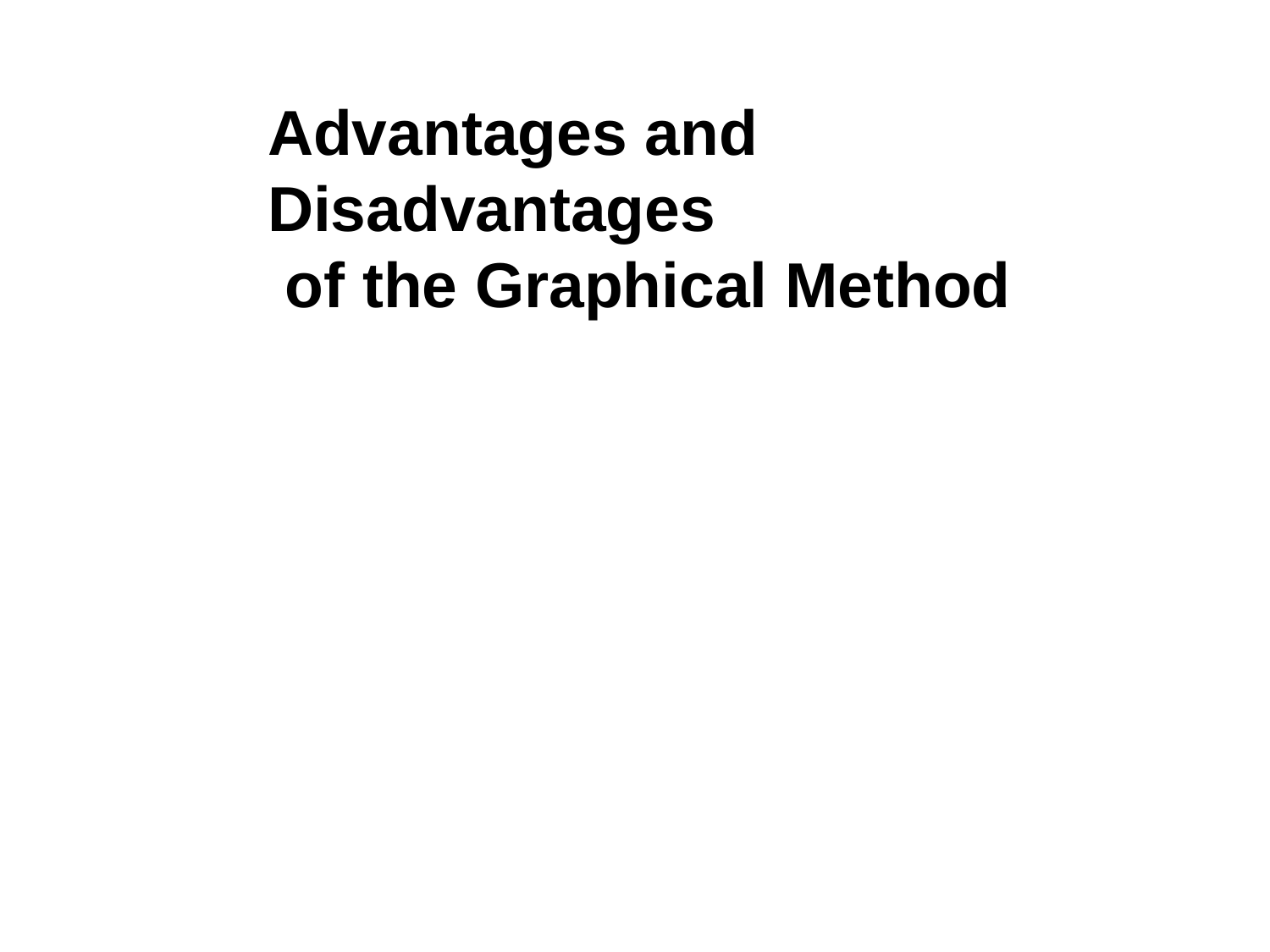

# Advantages and Disadvantages of the Graphical Method
Can add any number of vectors at once
Uses simple tools
No mathematical equations needed

Must be correctly draw to scale and at appropriate angles
Subject to human error
Time consuming